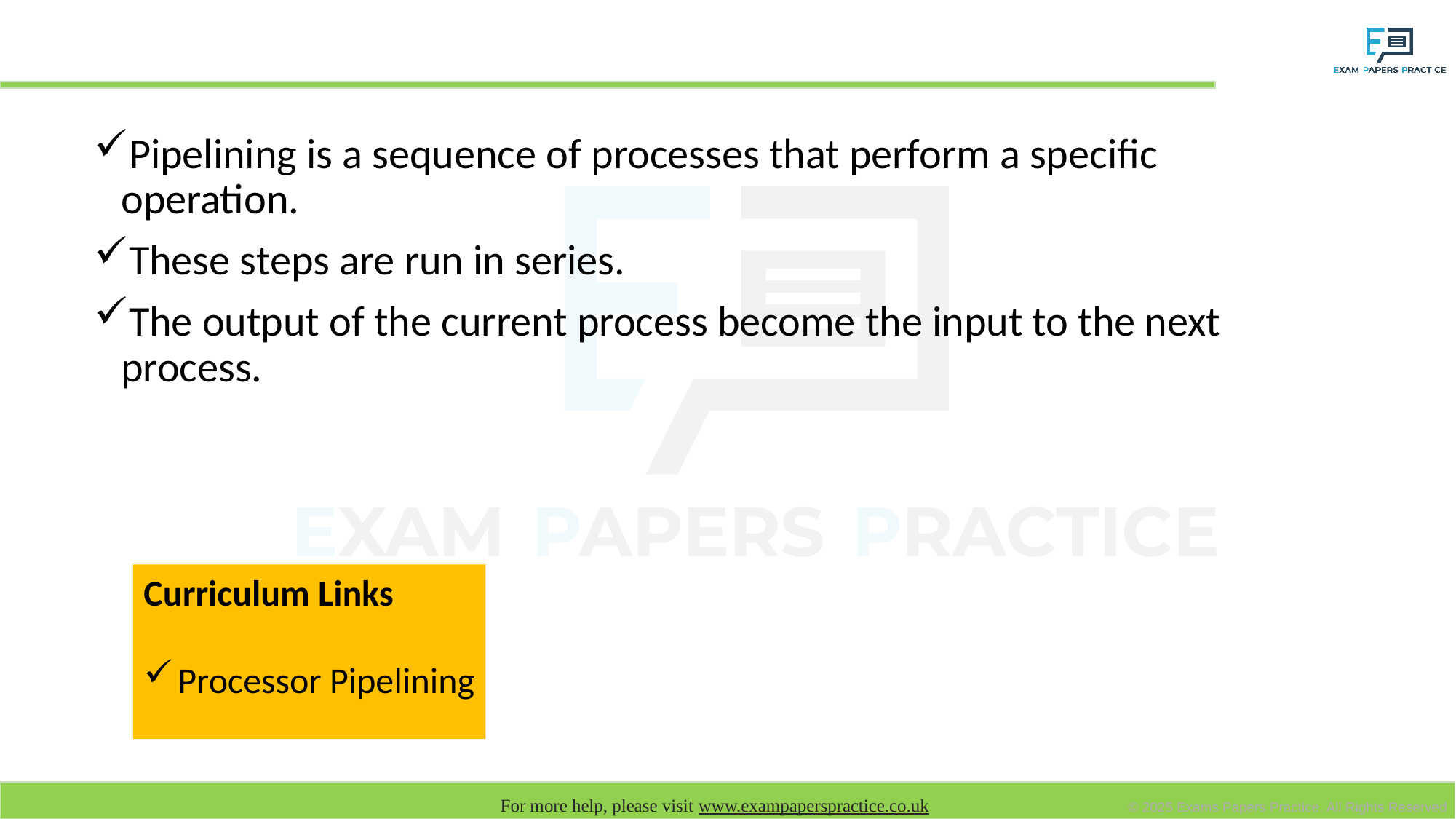

# Pipelining
Pipelining is a sequence of processes that perform a specific operation.
These steps are run in series.
The output of the current process become the input to the next process.
Curriculum Links

Processor Pipelining